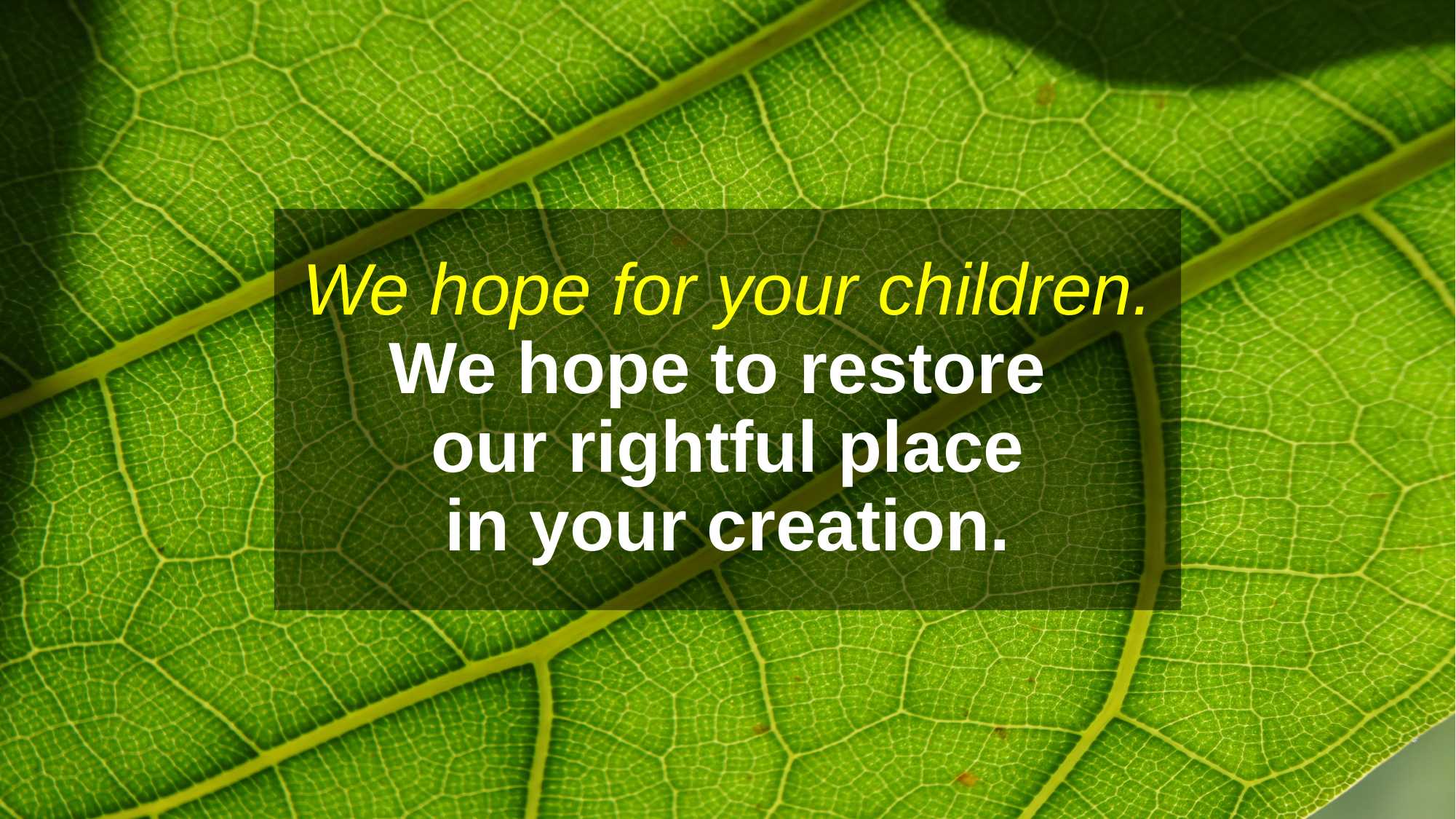

# We hope for your children. We hope to restore our rightful place in your creation.